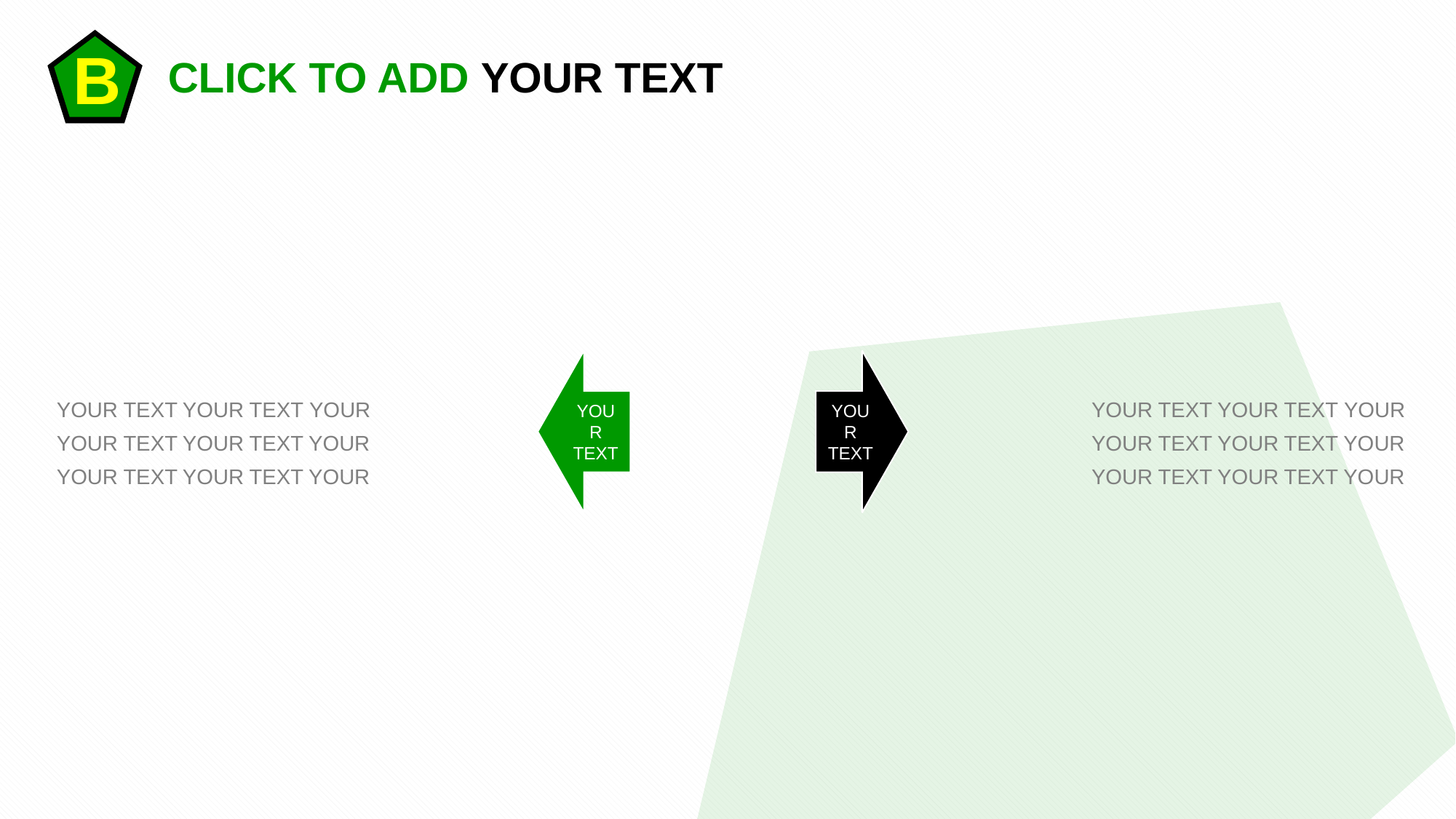

B
CLICK TO ADD YOUR TEXT
YOUR TEXT
YOUR TEXT

YOUR TEXT YOUR TEXT YOUR
YOUR TEXT YOUR TEXT YOUR
YOUR TEXT YOUR TEXT YOUR
YOUR TEXT YOUR TEXT YOUR
YOUR TEXT YOUR TEXT YOUR
YOUR TEXT YOUR TEXT YOUR